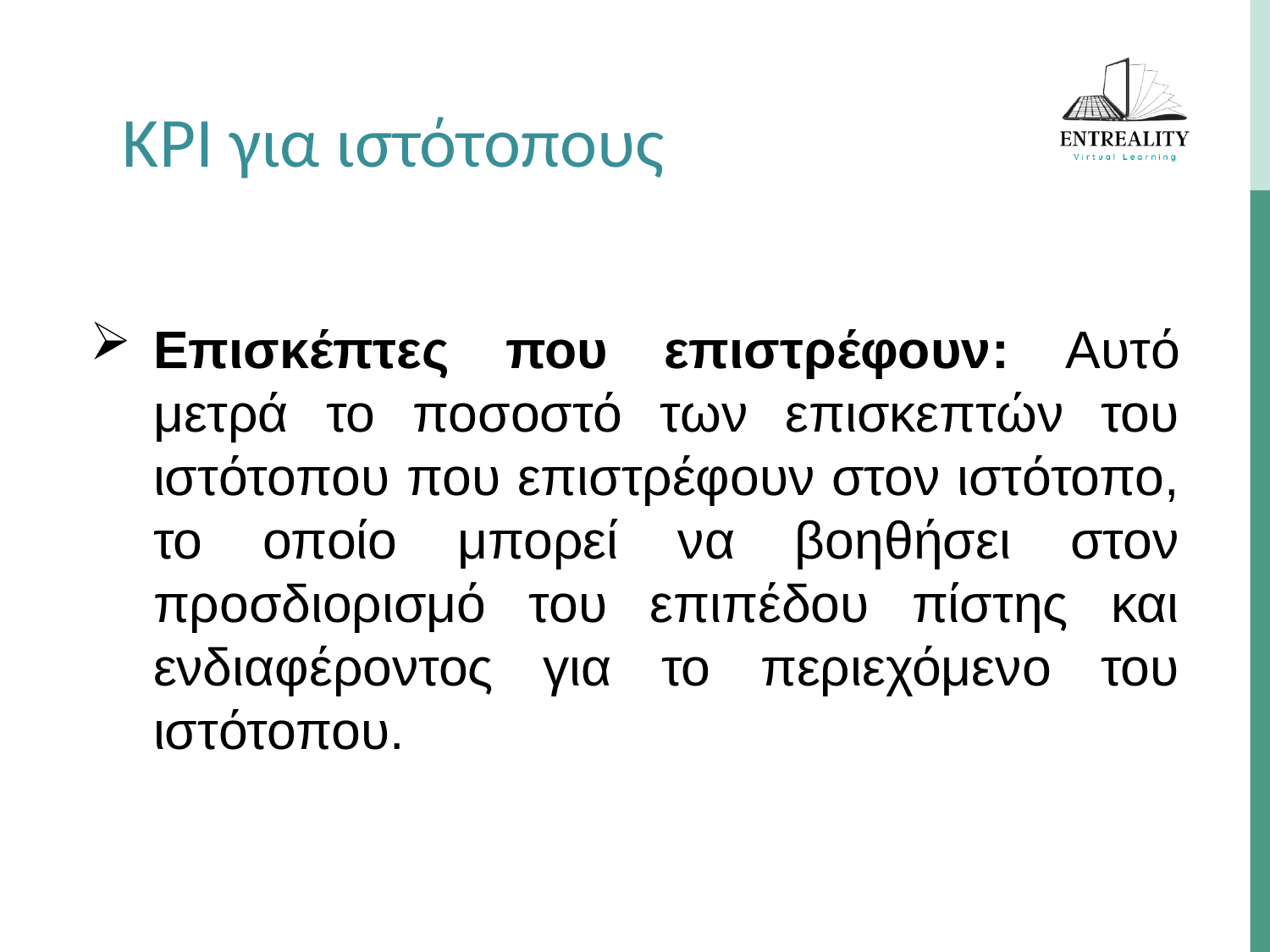

KPI για ιστότοπους
Επισκέπτες που επιστρέφουν: Αυτό μετρά το ποσοστό των επισκεπτών του ιστότοπου που επιστρέφουν στον ιστότοπο, το οποίο μπορεί να βοηθήσει στον προσδιορισμό του επιπέδου πίστης και ενδιαφέροντος για το περιεχόμενο του ιστότοπου.